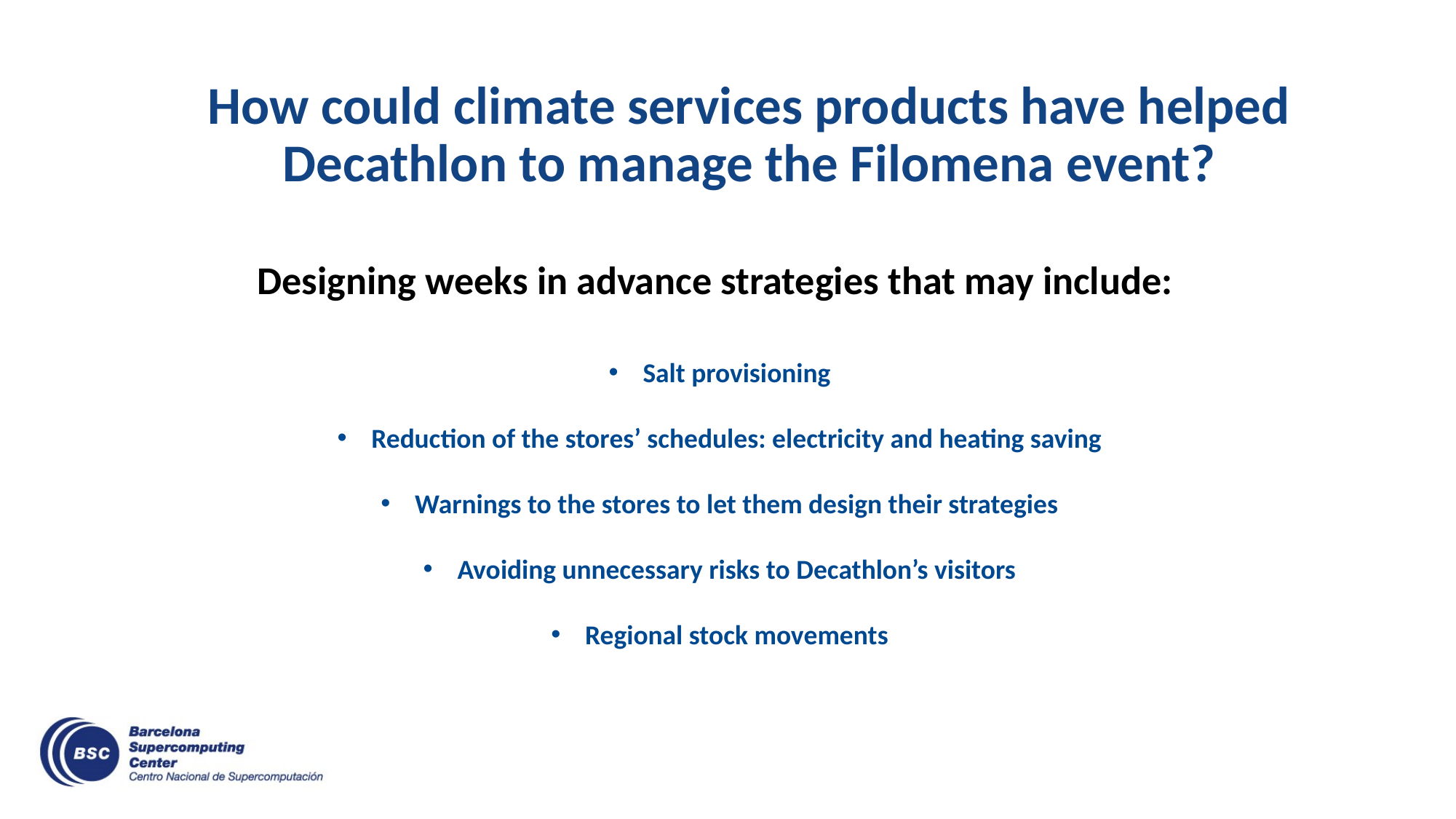

How could climate services products have helped Decathlon to manage the Filomena event?
Designing weeks in advance strategies that may include:
Salt provisioning

Reduction of the stores’ schedules: electricity and heating saving

Warnings to the stores to let them design their strategies

Avoiding unnecessary risks to Decathlon’s visitors

Regional stock movements